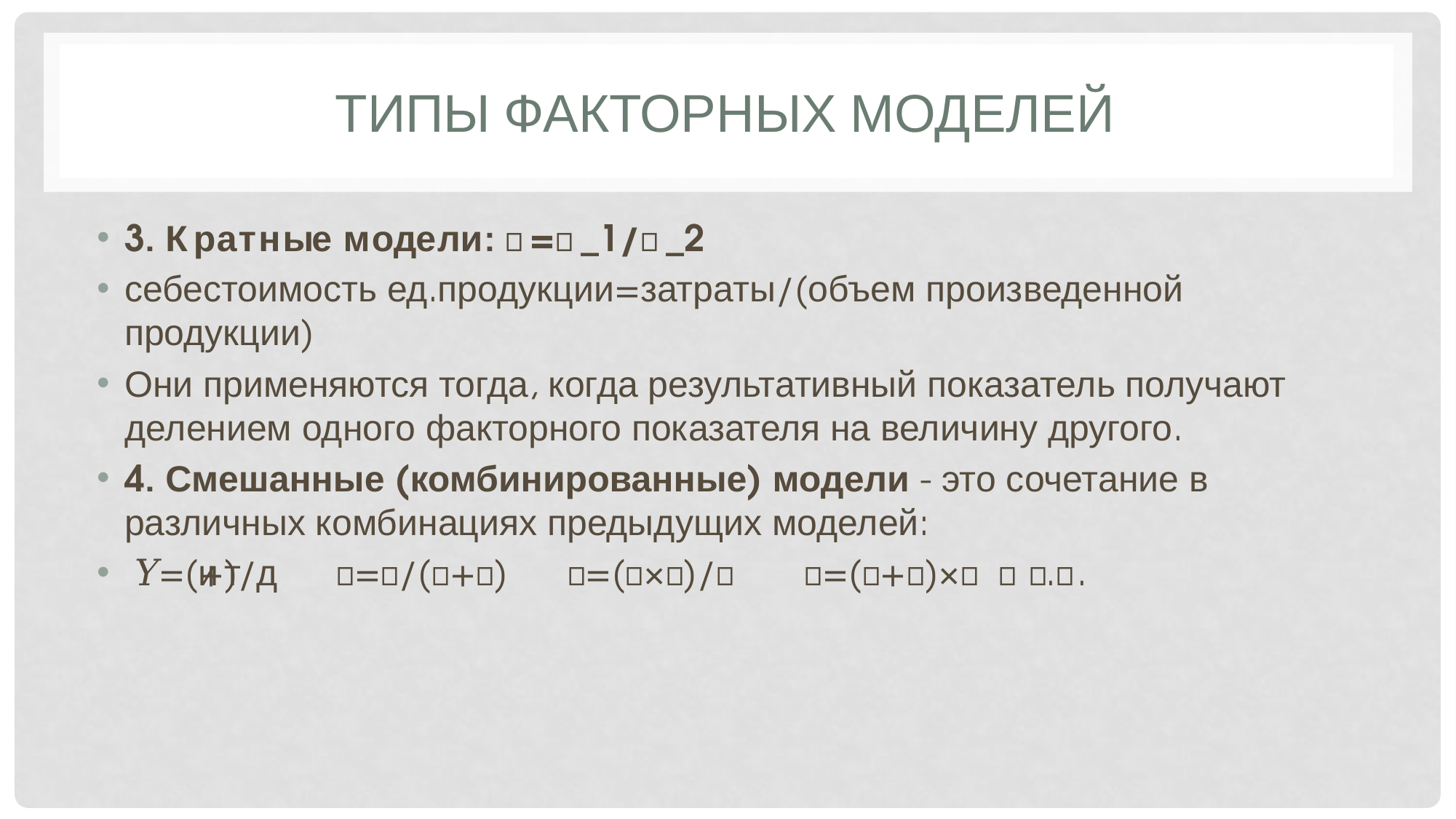

# Типы факторных моделей
3. Кратные модели: 𝑌=𝑋_1/𝑋_2
себестоимость ед.продукции=затраты/(объем произведенной продукции)
Они применяются тогда, когда результативный показатель получают делением одного факторного показателя на величину другого.
4. Смешанные (комбинированные) модели - это сочетание в различных комбинациях предыдущих моделей:
 𝑌=(𝑎+𝑏)/𝑐        𝑌=𝑎/(𝑏+𝑐)      𝑌=(𝑎×𝑏)/𝑐       𝑌=(𝑎+𝑏)×𝑐  и т.д.